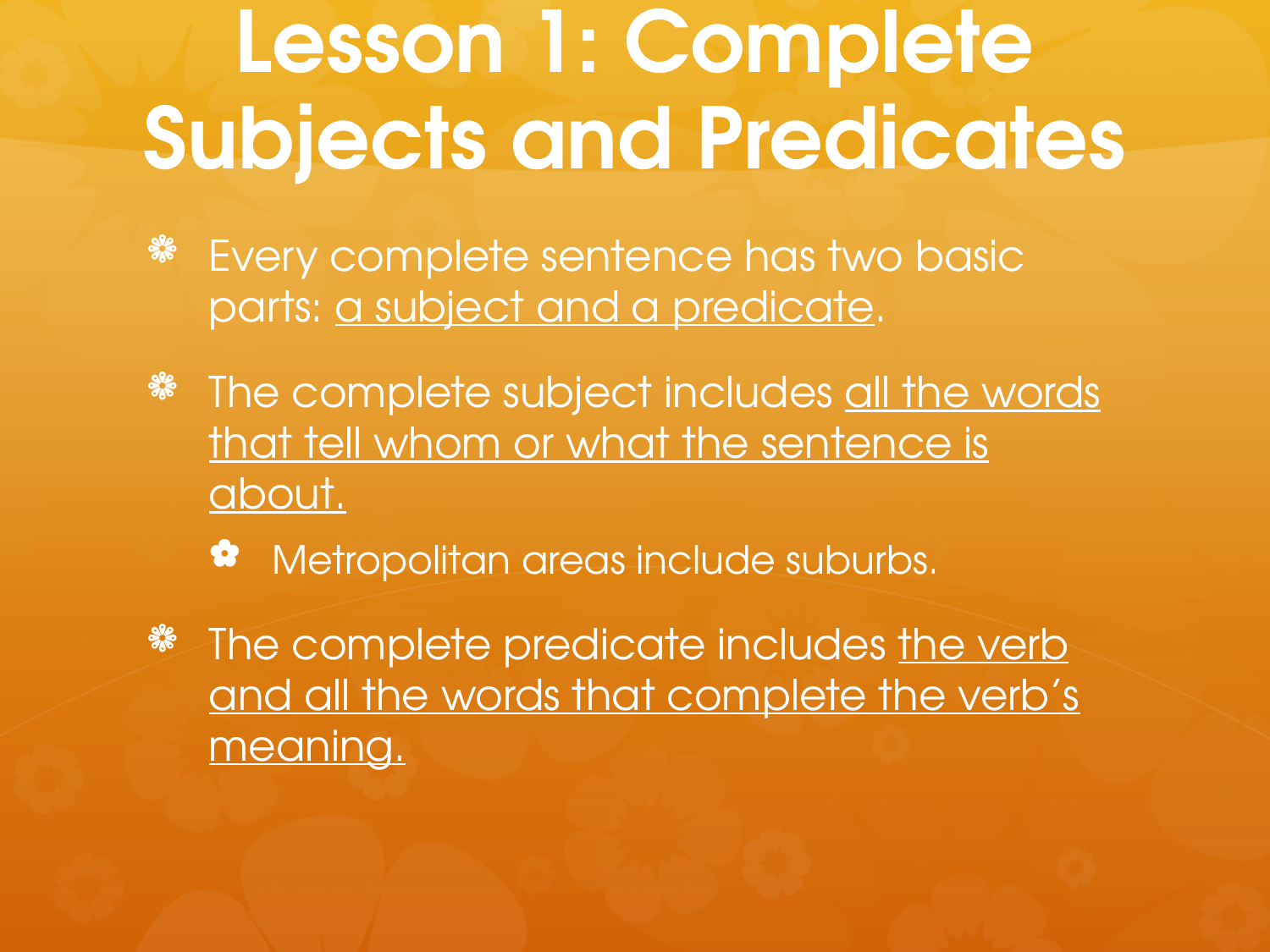

# Lesson 1: Complete Subjects and Predicates
Every complete sentence has two basic parts: a subject and a predicate.
The complete subject includes all the words that tell whom or what the sentence is about.
Metropolitan areas include suburbs.
The complete predicate includes the verb and all the words that complete the verb’s meaning.